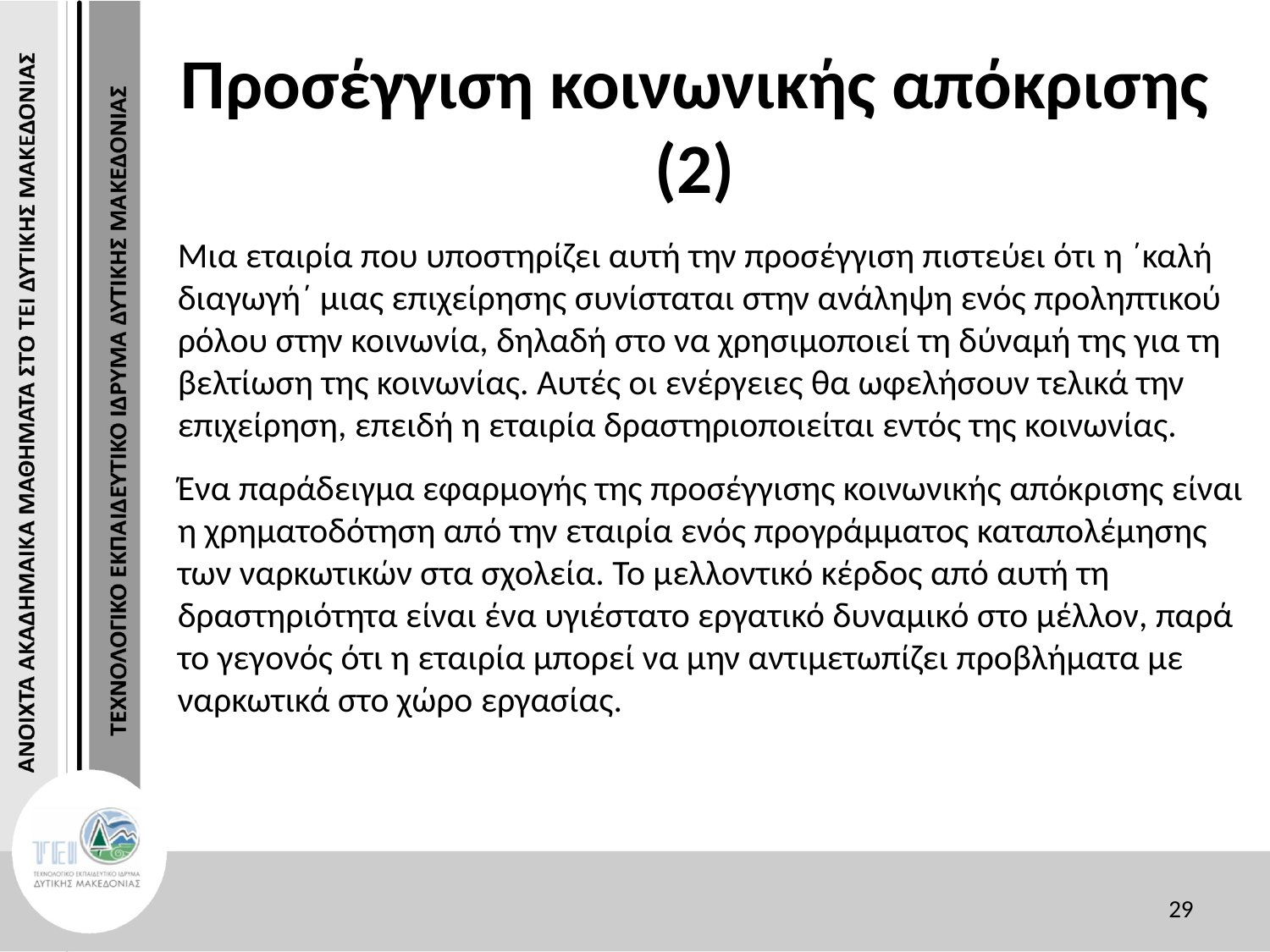

# Προσέγγιση κοινωνικής απόκρισης (2)
Μια εταιρία που υποστηρίζει αυτή την προσέγγιση πιστεύει ότι η ΄καλή διαγωγή΄ μιας επιχείρησης συνίσταται στην ανάληψη ενός προληπτικού ρόλου στην κοινωνία, δηλαδή στο να χρησιμοποιεί τη δύναμή της για τη βελτίωση της κοινωνίας. Αυτές οι ενέργειες θα ωφελήσουν τελικά την επιχείρηση, επειδή η εταιρία δραστηριοποιείται εντός της κοινωνίας.
Ένα παράδειγμα εφαρμογής της προσέγγισης κοινωνικής απόκρισης είναι η χρηματοδότηση από την εταιρία ενός προγράμματος καταπολέμησης των ναρκωτικών στα σχολεία. Το μελλοντικό κέρδος από αυτή τη δραστηριότητα είναι ένα υγιέστατο εργατικό δυναμικό στο μέλλον, παρά το γεγονός ότι η εταιρία μπορεί να μην αντιμετωπίζει προβλήματα με ναρκωτικά στο χώρο εργασίας.
29